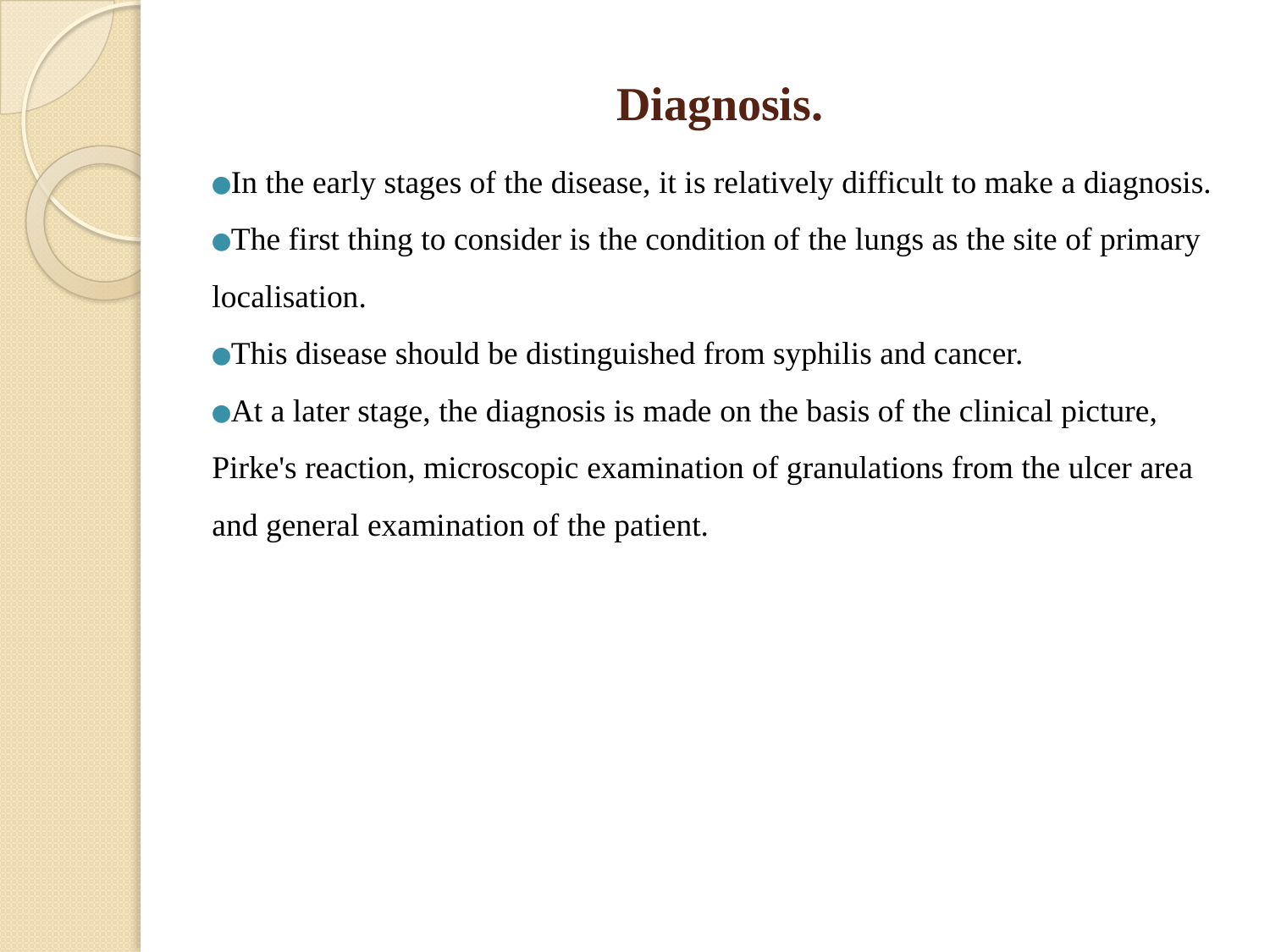

# Diagnosis.
In the early stages of the disease, it is relatively difficult to make a diagnosis.
The first thing to consider is the condition of the lungs as the site of primary localisation.
This disease should be distinguished from syphilis and cancer.
At a later stage, the diagnosis is made on the basis of the clinical picture, Pirke's reaction, microscopic examination of granulations from the ulcer area and general examination of the patient.